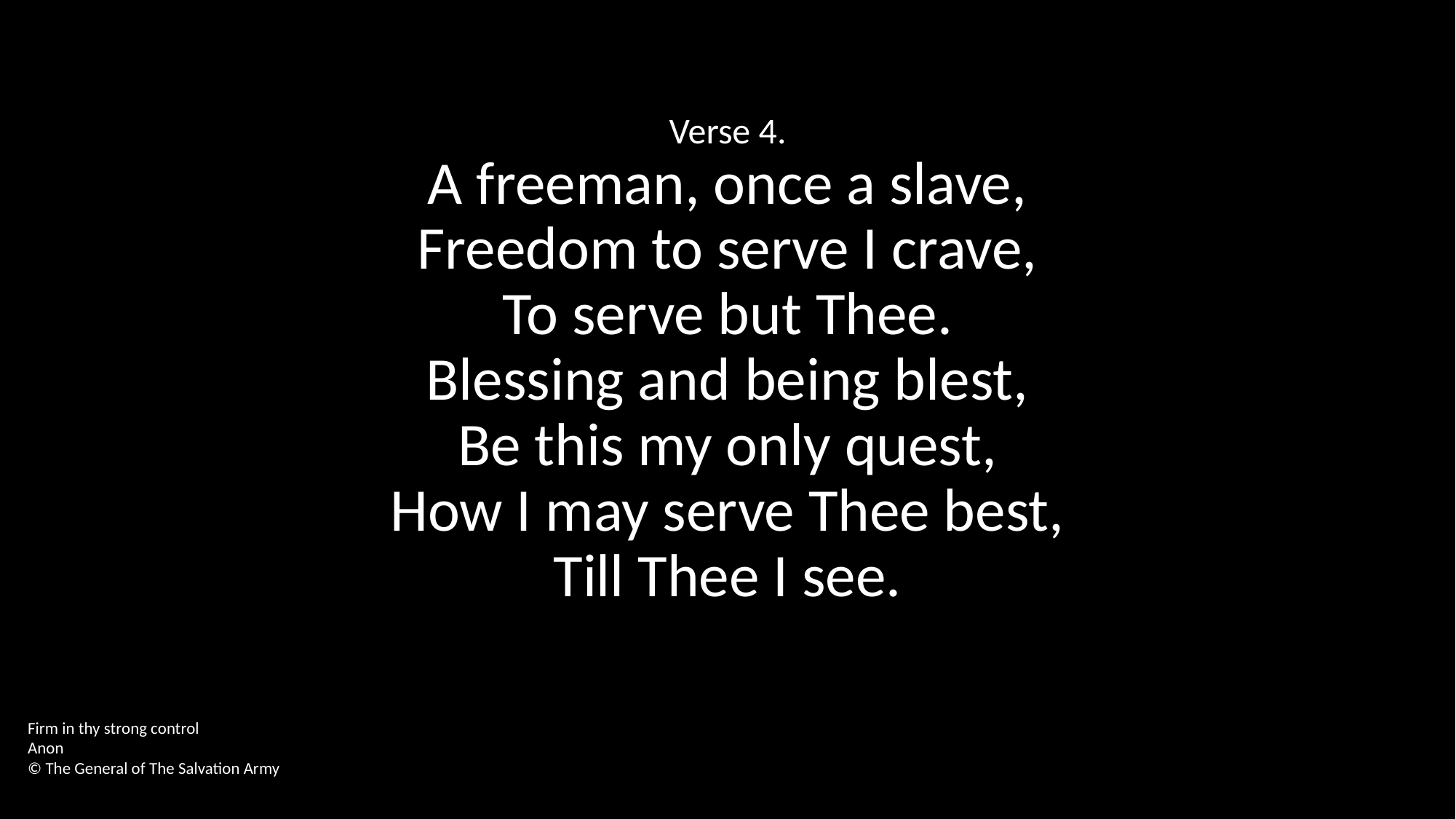

Verse 4.
A freeman, once a slave,
Freedom to serve I crave,
To serve but Thee.
Blessing and being blest,
Be this my only quest,
How I may serve Thee best,
Till Thee I see.
Firm in thy strong control
Anon
© The General of The Salvation Army